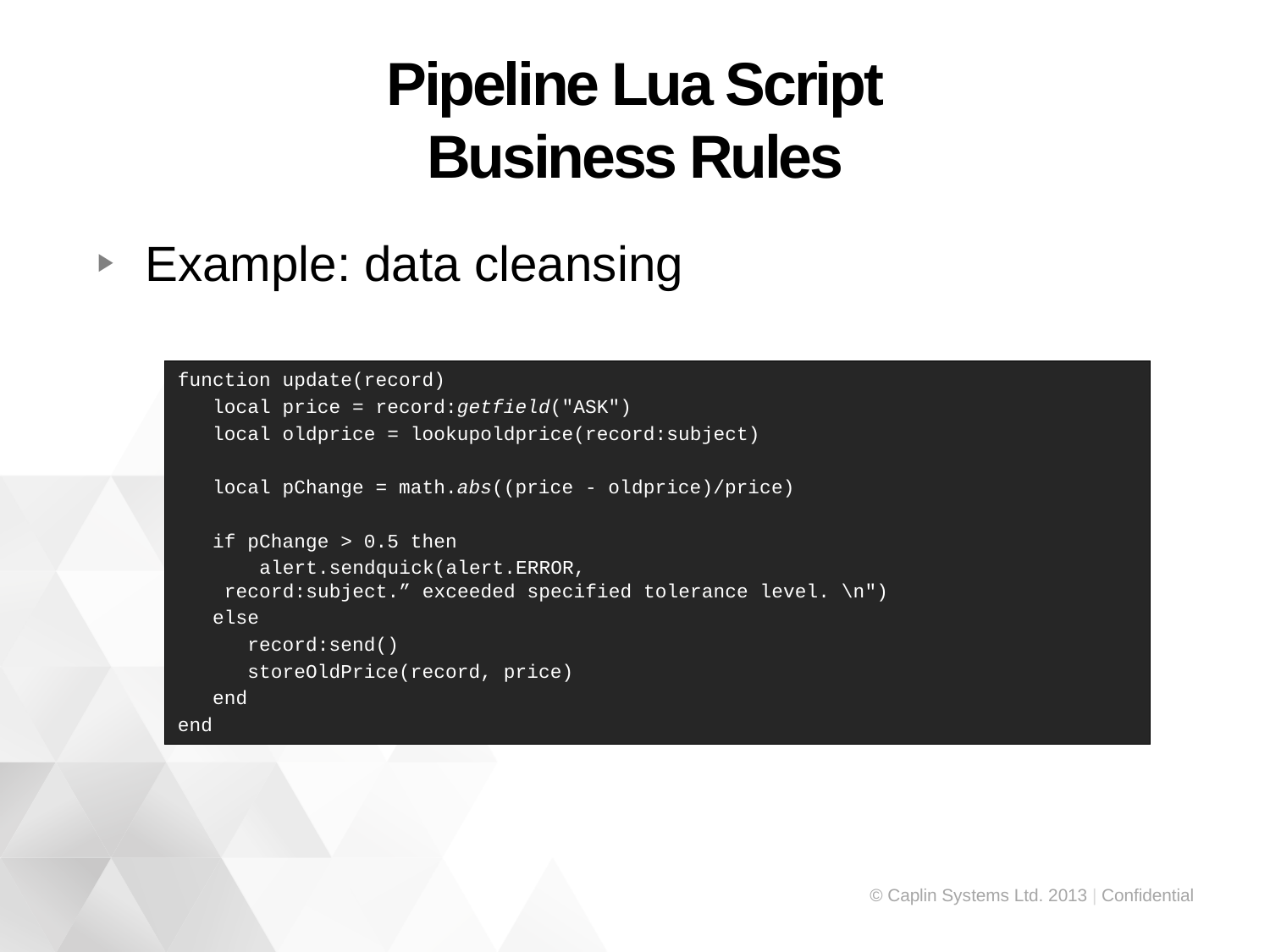

# Pipeline Lua Script Business Rules
Example: data cleansing

function update(record)
   local price = record:getfield("ASK")
   local oldprice = lookupoldprice(record:subject)

   local pChange = math.abs((price - oldprice)/price)

   if pChange > 0.5 then
	   alert.sendquick(alert.ERROR,
		record:subject.” exceeded specified tolerance level. \n")
   else
      record:send()
      storeOldPrice(record, price)
   end
end